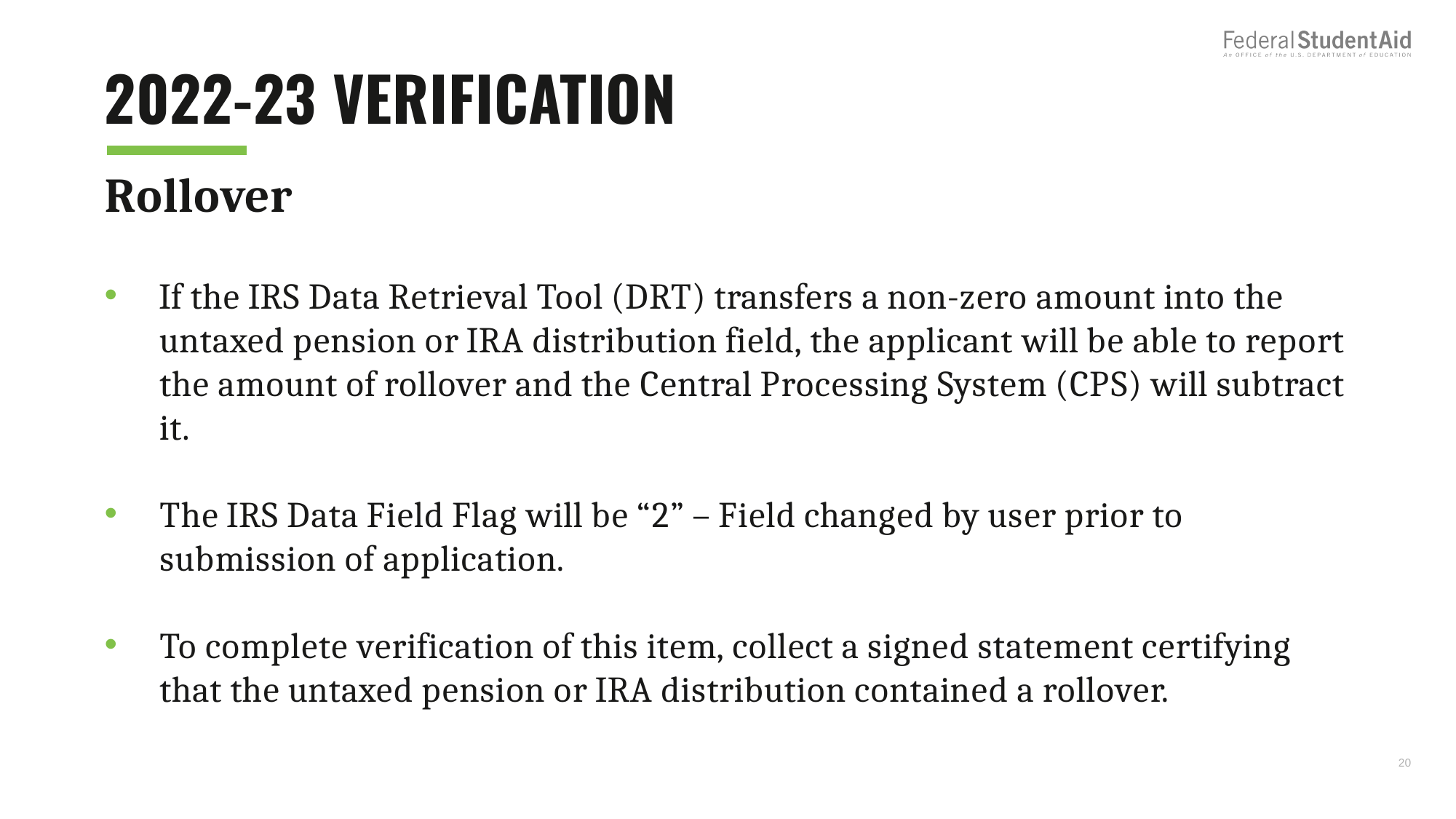

# 2022-23 Verification
Rollover

If the IRS Data Retrieval Tool (DRT) transfers a non-zero amount into the untaxed pension or IRA distribution field, the applicant will be able to report the amount of rollover and the Central Processing System (CPS) will subtract it.

The IRS Data Field Flag will be “2” – Field changed by user prior to submission of application.

To complete verification of this item, collect a signed statement certifying that the untaxed pension or IRA distribution contained a rollover.
20